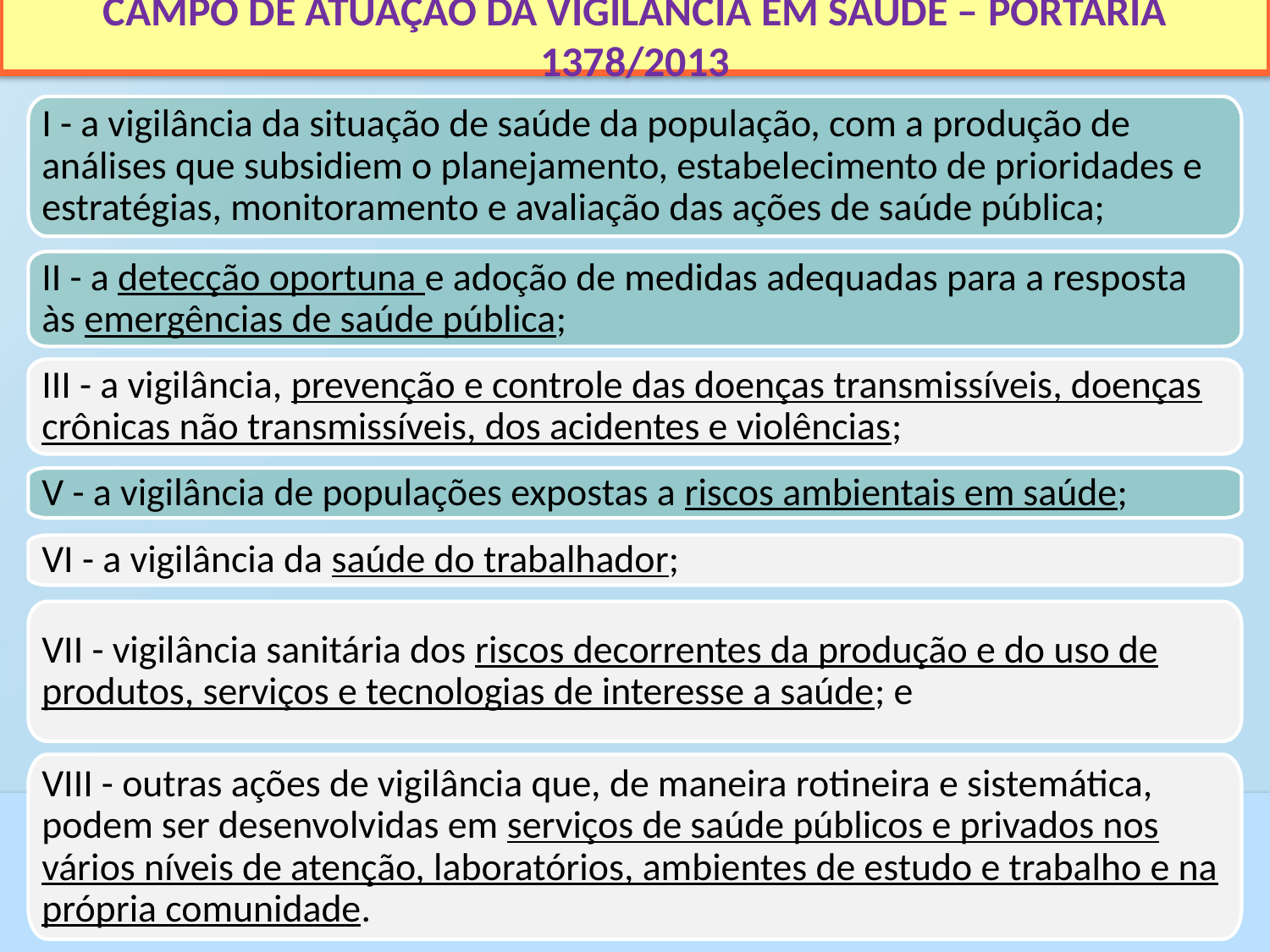

CAMPO DE ATUAÇÃO DA VIGILÂNCIA EM SAÚDE – Portaria 1378/2013
I - a vigilância da situação de saúde da população, com a produção de análises que subsidiem o planejamento, estabelecimento de prioridades e estratégias, monitoramento e avaliação das ações de saúde pública;
II - a detecção oportuna e adoção de medidas adequadas para a resposta às emergências de saúde pública;
III - a vigilância, prevenção e controle das doenças transmissíveis, doenças crônicas não transmissíveis, dos acidentes e violências;
V - a vigilância de populações expostas a riscos ambientais em saúde;
VI - a vigilância da saúde do trabalhador;
VII - vigilância sanitária dos riscos decorrentes da produção e do uso de produtos, serviços e tecnologias de interesse a saúde; e
VIII - outras ações de vigilância que, de maneira rotineira e sistemática, podem ser desenvolvidas em serviços de saúde públicos e privados nos vários níveis de atenção, laboratórios, ambientes de estudo e trabalho e na própria comunidade.